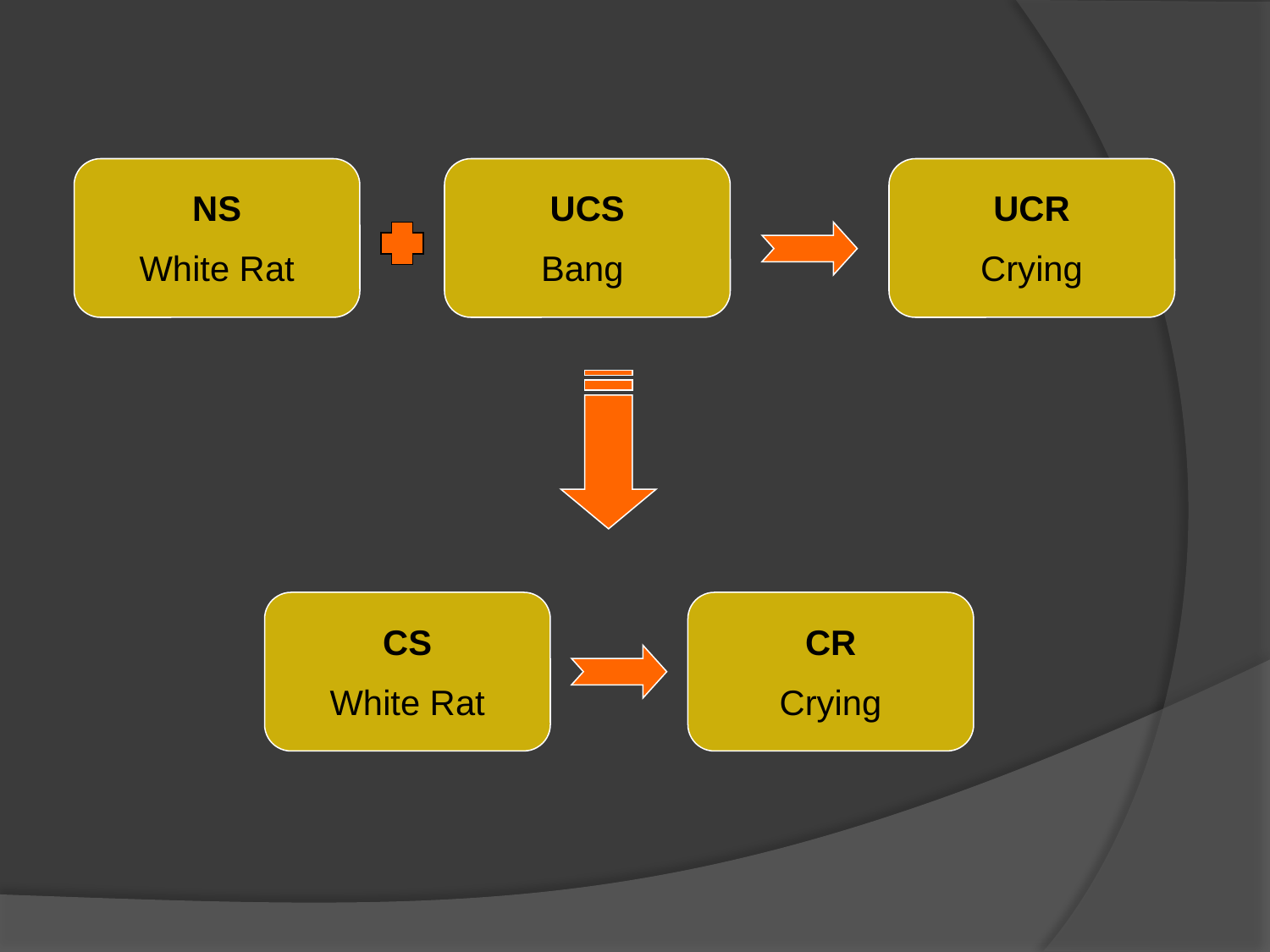

NS
White Rat
UCS
Bang
UCR
Crying

CS
White Rat
CR
Crying